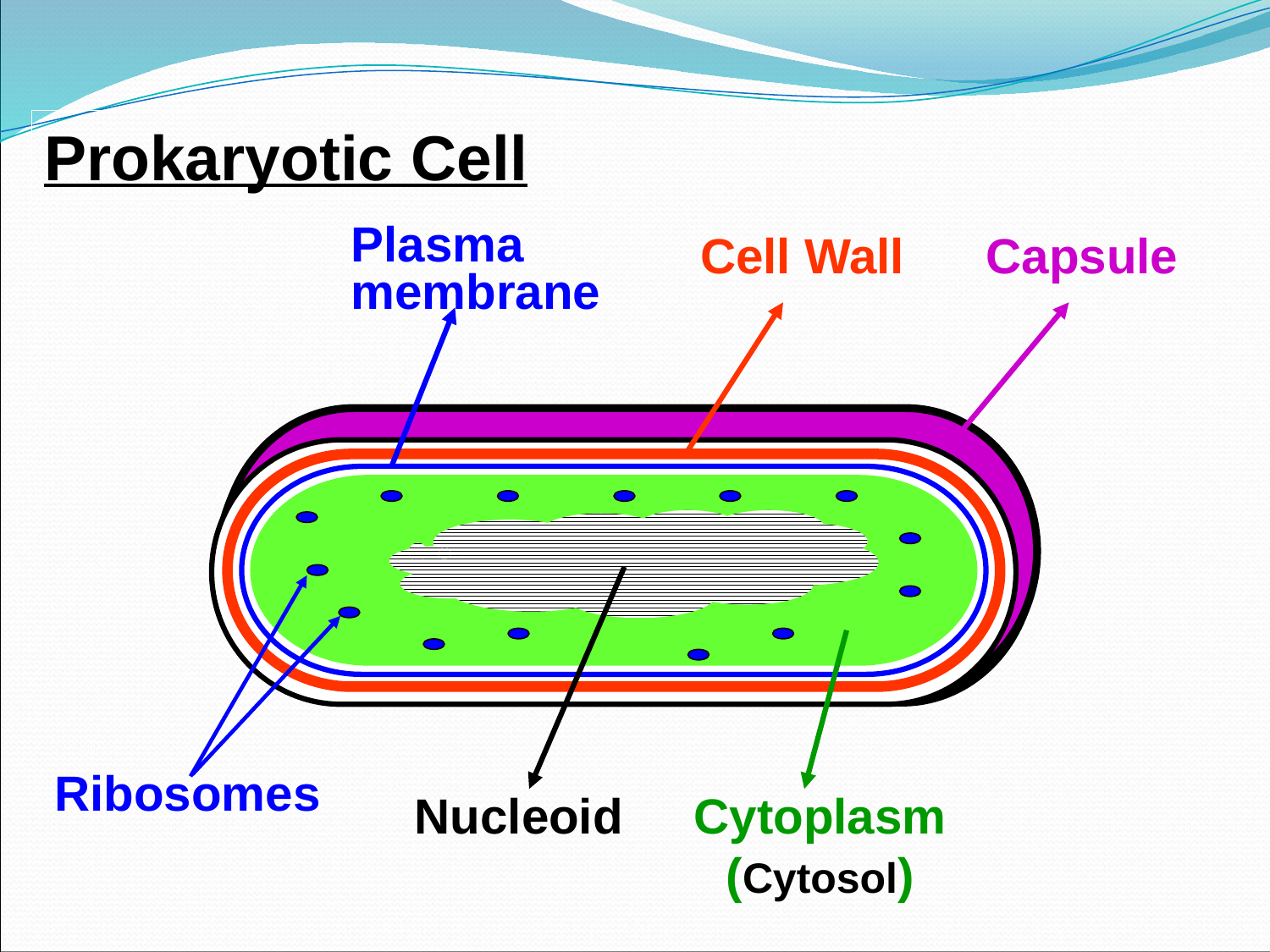

Prokaryotic Cell
Plasma membrane

Cell Wall

Capsule

Nucleoid

Ribosomes

Cytoplasm (Cytosol)